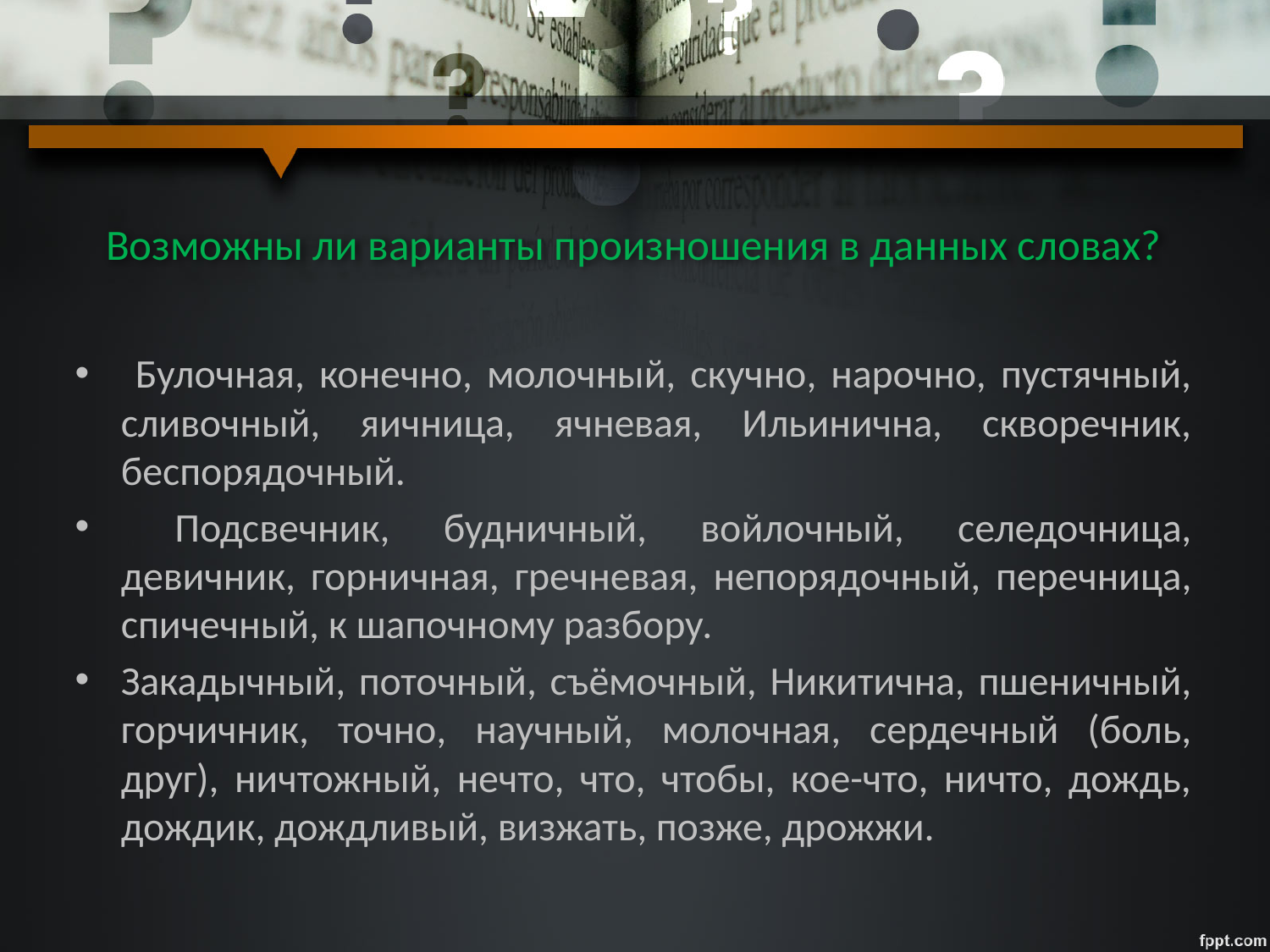

# Возможны ли варианты произношения в данных словах?

 Булочная, конечно, молочный, скучно, нарочно, пустячный, сливочный, яичница, ячневая, Ильинична, скворечник, беспорядочный.
 Подсвечник, будничный, войлочный, селедочница, девичник, горничная, гречневая, непорядочный, перечница, спичечный, к шапочному разбору.
Закадычный, поточный, съёмочный, Никитична, пшеничный, горчичник, точно, научный, молочная, сердечный (боль, друг), ничтожный, нечто, что, чтобы, кое-что, ничто, дождь, дождик, дождливый, визжать, позже, дрожжи.